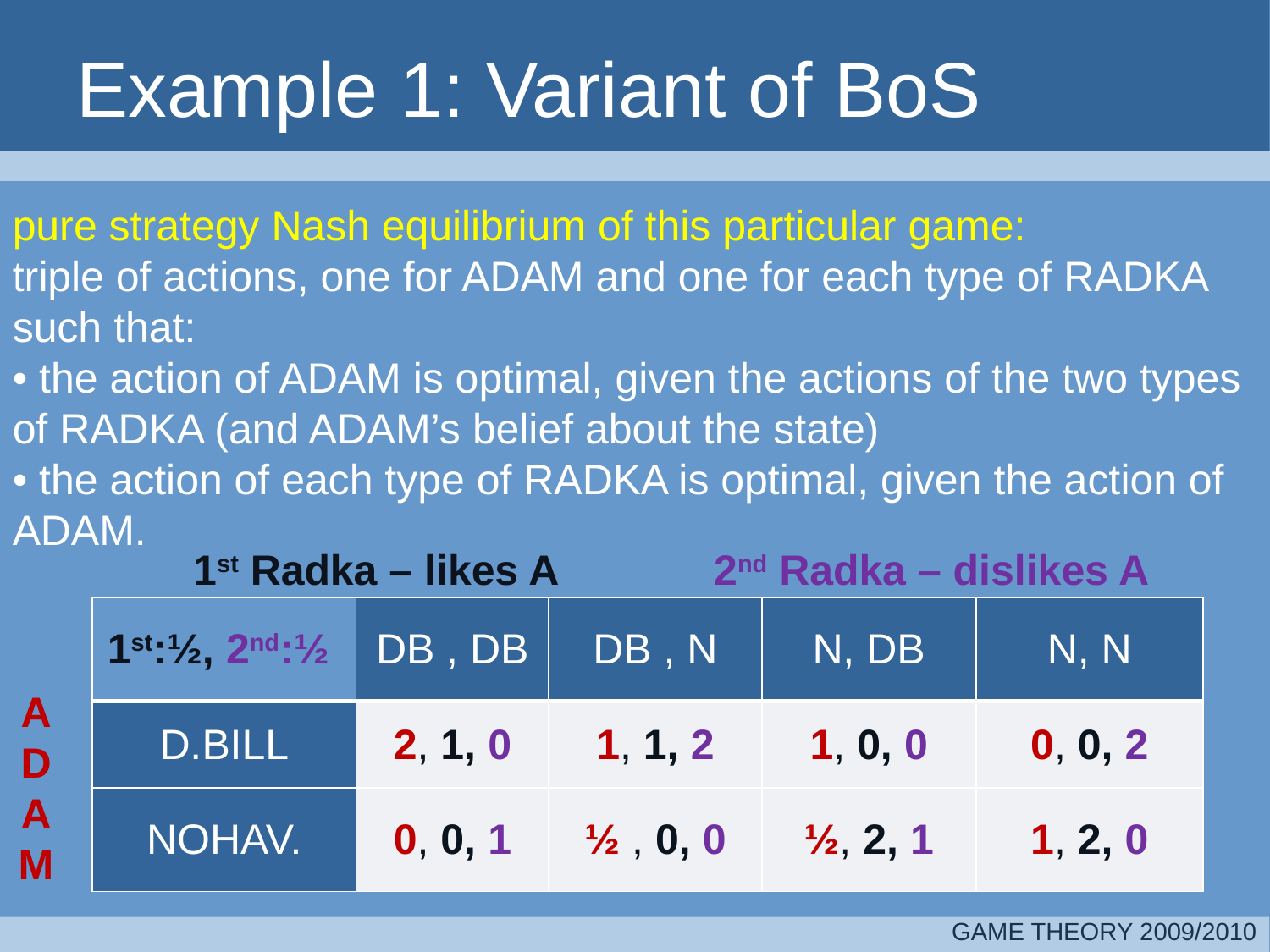

# Example 1: Variant of BoS
pure strategy Nash equilibrium of this particular game:
triple of actions, one for ADAM and one for each type of RADKA such that:
• the action of ADAM is optimal, given the actions of the two types of RADKA (and ADAM’s belief about the state)
• the action of each type of RADKA is optimal, given the action of ADAM.
1st Radka – likes A
2nd Radka – dislikes A
| 1st:½, 2nd:½ | DB , DB | DB , N | N, DB | N, N |
| --- | --- | --- | --- | --- |
| D.BILL | 2, 1, 0 | 1, 1, 2 | 1, 0, 0 | 0, 0, 2 |
| NOHAV. | 0, 0, 1 | ½ , 0, 0 | ½, 2, 1 | 1, 2, 0 |
ADAM
GAME THEORY 2009/2010